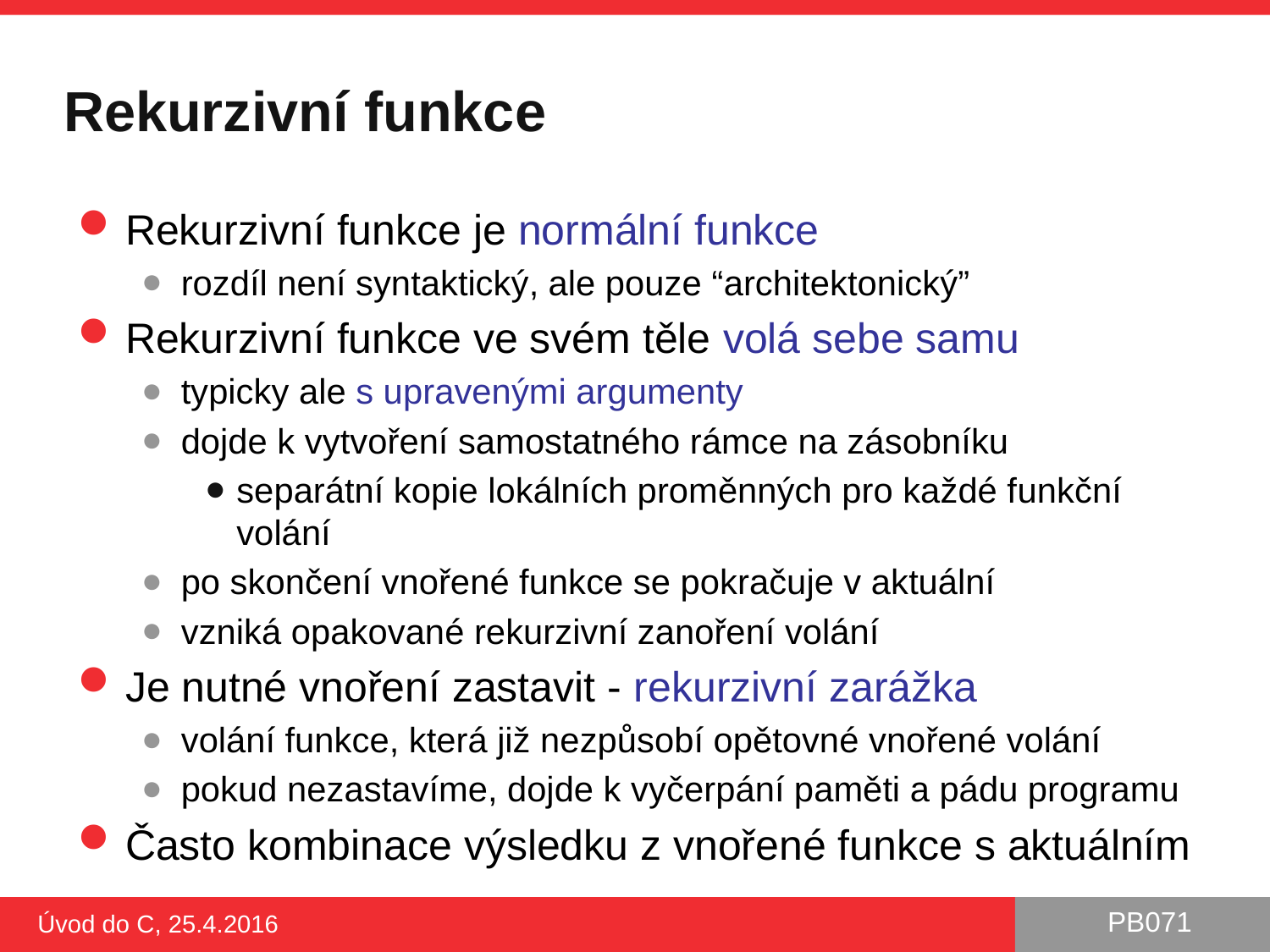

# Rekurzivní funkce
Rekurzivní funkce je normální funkce
rozdíl není syntaktický, ale pouze “architektonický”
Rekurzivní funkce ve svém těle volá sebe samu
typicky ale s upravenými argumenty
dojde k vytvoření samostatného rámce na zásobníku
separátní kopie lokálních proměnných pro každé funkční volání
po skončení vnořené funkce se pokračuje v aktuální
vzniká opakované rekurzivní zanoření volání
Je nutné vnoření zastavit - rekurzivní zarážka
volání funkce, která již nezpůsobí opětovné vnořené volání
pokud nezastavíme, dojde k vyčerpání paměti a pádu programu
Často kombinace výsledku z vnořené funkce s aktuálním
Úvod do C, 25.4.2016